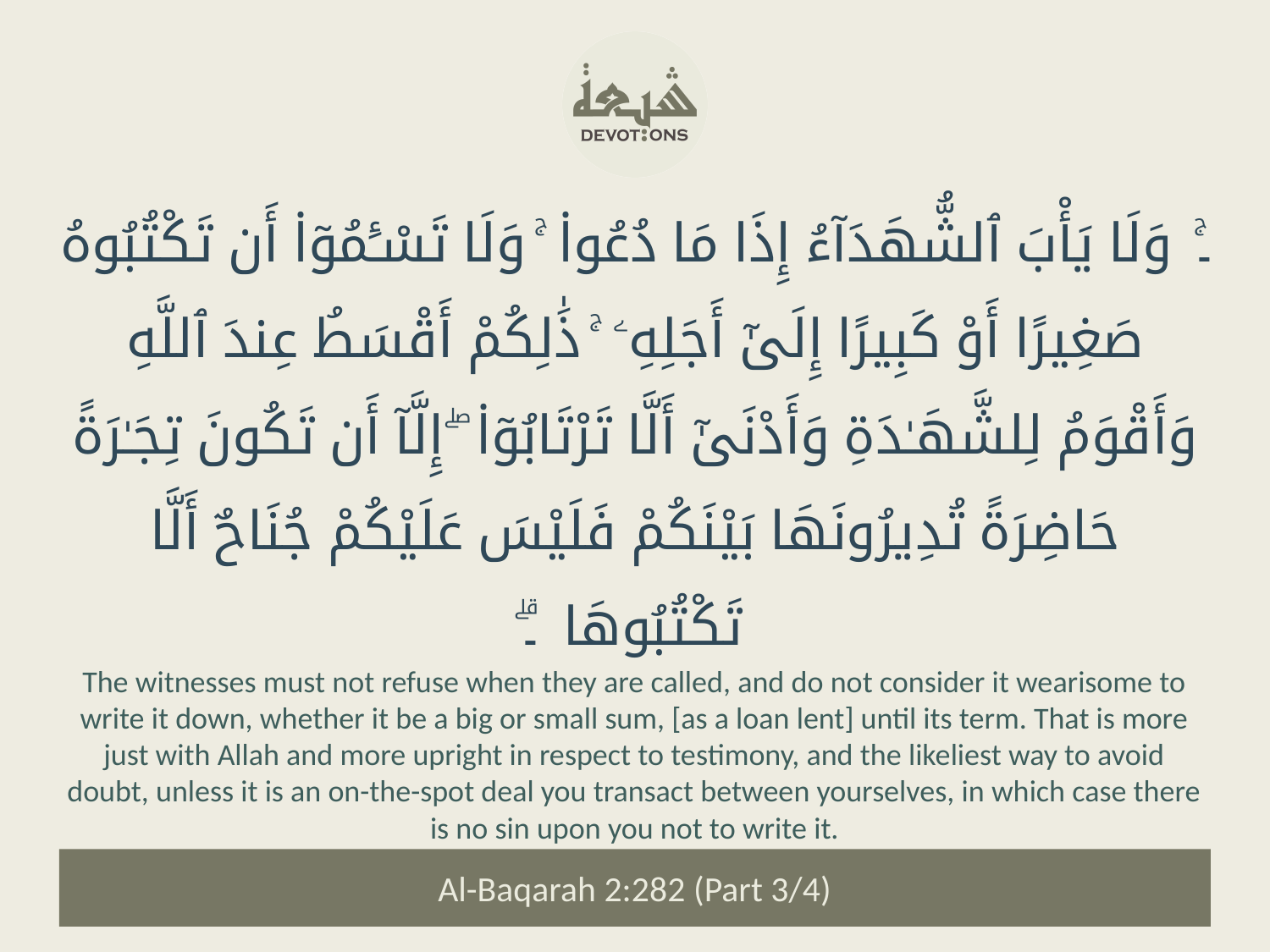

۔ۚ  وَلَا يَأْبَ ٱلشُّهَدَآءُ إِذَا مَا دُعُوا۟ ۚ وَلَا تَسْـَٔمُوٓا۟ أَن تَكْتُبُوهُ صَغِيرًا أَوْ كَبِيرًا إِلَىٰٓ أَجَلِهِۦ ۚ ذَٰلِكُمْ أَقْسَطُ عِندَ ٱللَّهِ وَأَقْوَمُ لِلشَّهَـٰدَةِ وَأَدْنَىٰٓ أَلَّا تَرْتَابُوٓا۟ ۖ إِلَّآ أَن تَكُونَ تِجَـٰرَةً حَاضِرَةً تُدِيرُونَهَا بَيْنَكُمْ فَلَيْسَ عَلَيْكُمْ جُنَاحٌ أَلَّا تَكْتُبُوهَا  ۔ۗ
The witnesses must not refuse when they are called, and do not consider it wearisome to write it down, whether it be a big or small sum, [as a loan lent] until its term. That is more just with Allah and more upright in respect to testimony, and the likeliest way to avoid doubt, unless it is an on-the-spot deal you transact between yourselves, in which case there is no sin upon you not to write it.
Al-Baqarah 2:282 (Part 3/4)